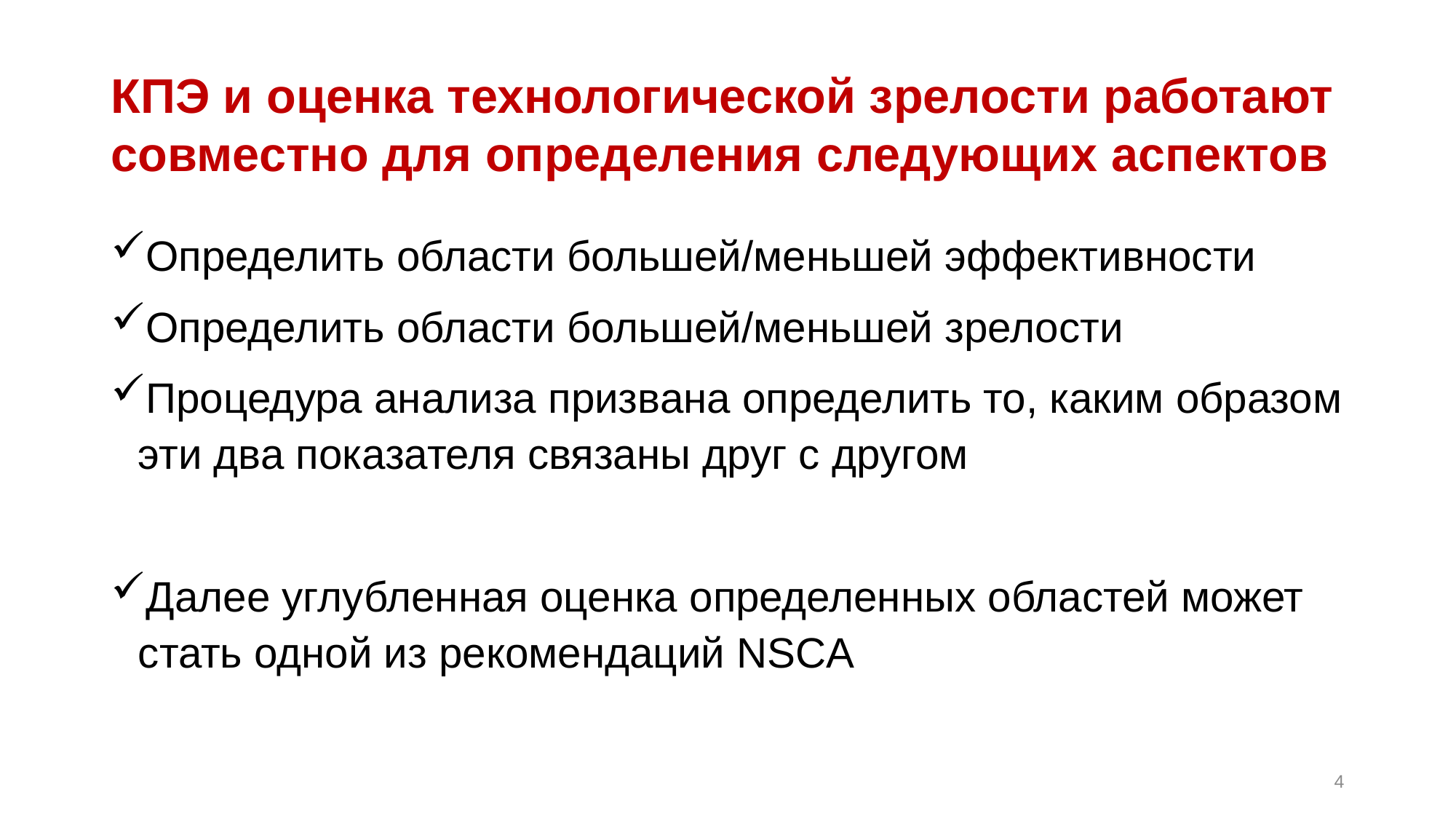

# КПЭ и оценка технологической зрелости работают совместно для определения следующих аспектов
Определить области большей/меньшей эффективности
Определить области большей/меньшей зрелости
Процедура анализа призвана определить то, каким образом эти два показателя связаны друг с другом

Далее углубленная оценка определенных областей может стать одной из рекомендаций NSCA
4